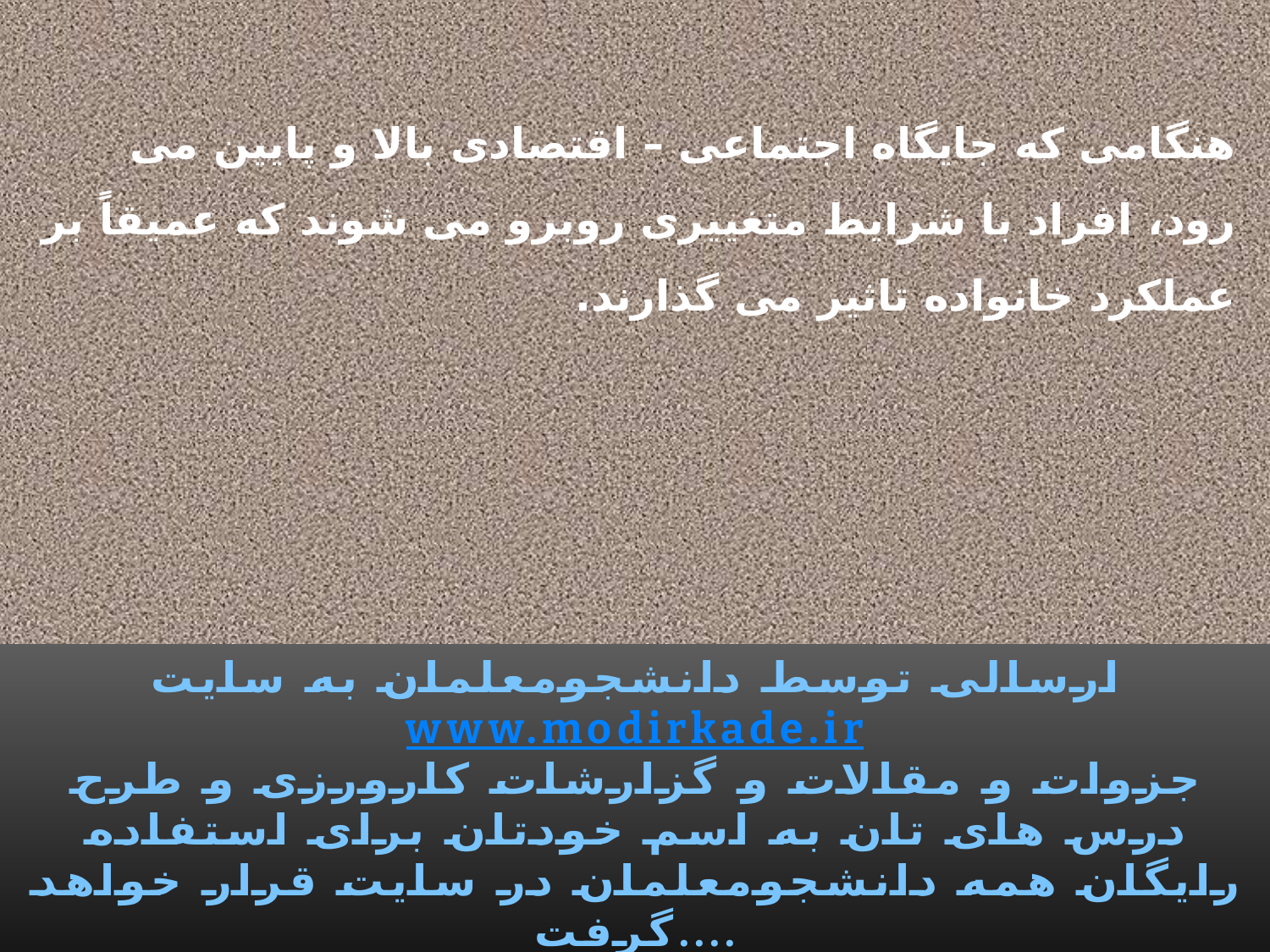

هنگامی که جایگاه اجتماعی – اقتصادی بالا و پایین می رود، افراد با شرایط متغییری روبرو می شوند که عمیقاً بر عملکرد خانواده تاثیر می گذارند.
ارسالی توسط دانشجومعلمان به سایت
www.modirkade.ir
جزوات و مقالات و گزارشات کارورزی و طرح درس های تان به اسم خودتان برای استفاده رایگان همه دانشجومعلمان در سایت قرار خواهد گرفت....
موفق و سربلند باشید...

www.modirkade.ir
41